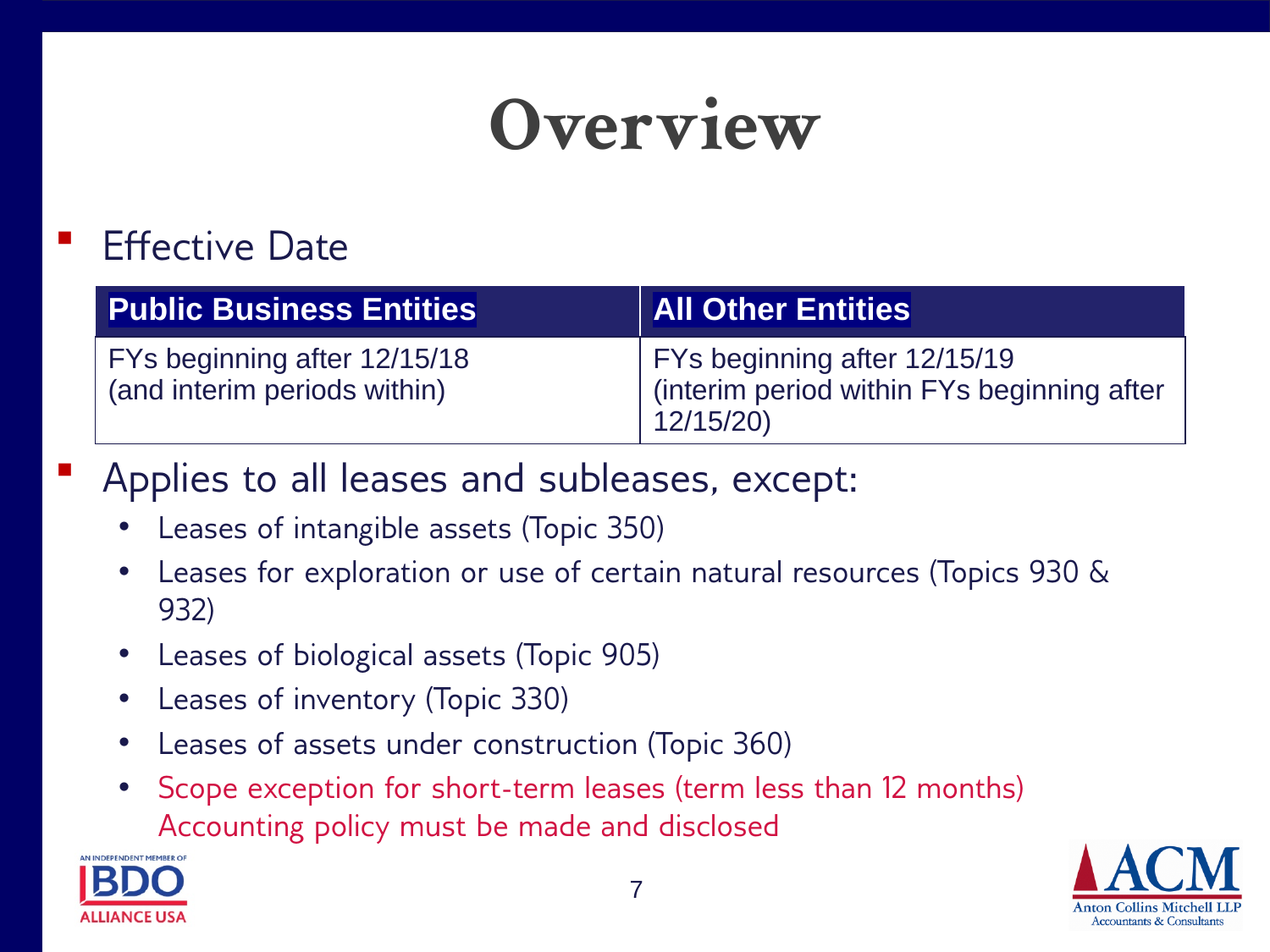

# Overview
Effective Date

Applies to all leases and subleases, except:
Leases of intangible assets (Topic 350)
Leases for exploration or use of certain natural resources (Topics 930 & 932)
Leases of biological assets (Topic 905)
Leases of inventory (Topic 330)
Leases of assets under construction (Topic 360)
Scope exception for short-term leases (term less than 12 months)  Accounting policy must be made and disclosed
| Public Business Entities | All Other Entities |
| --- | --- |
| FYs beginning after 12/15/18 (and interim periods within) | FYs beginning after 12/15/19 (interim period within FYs beginning after 12/15/20) |
7